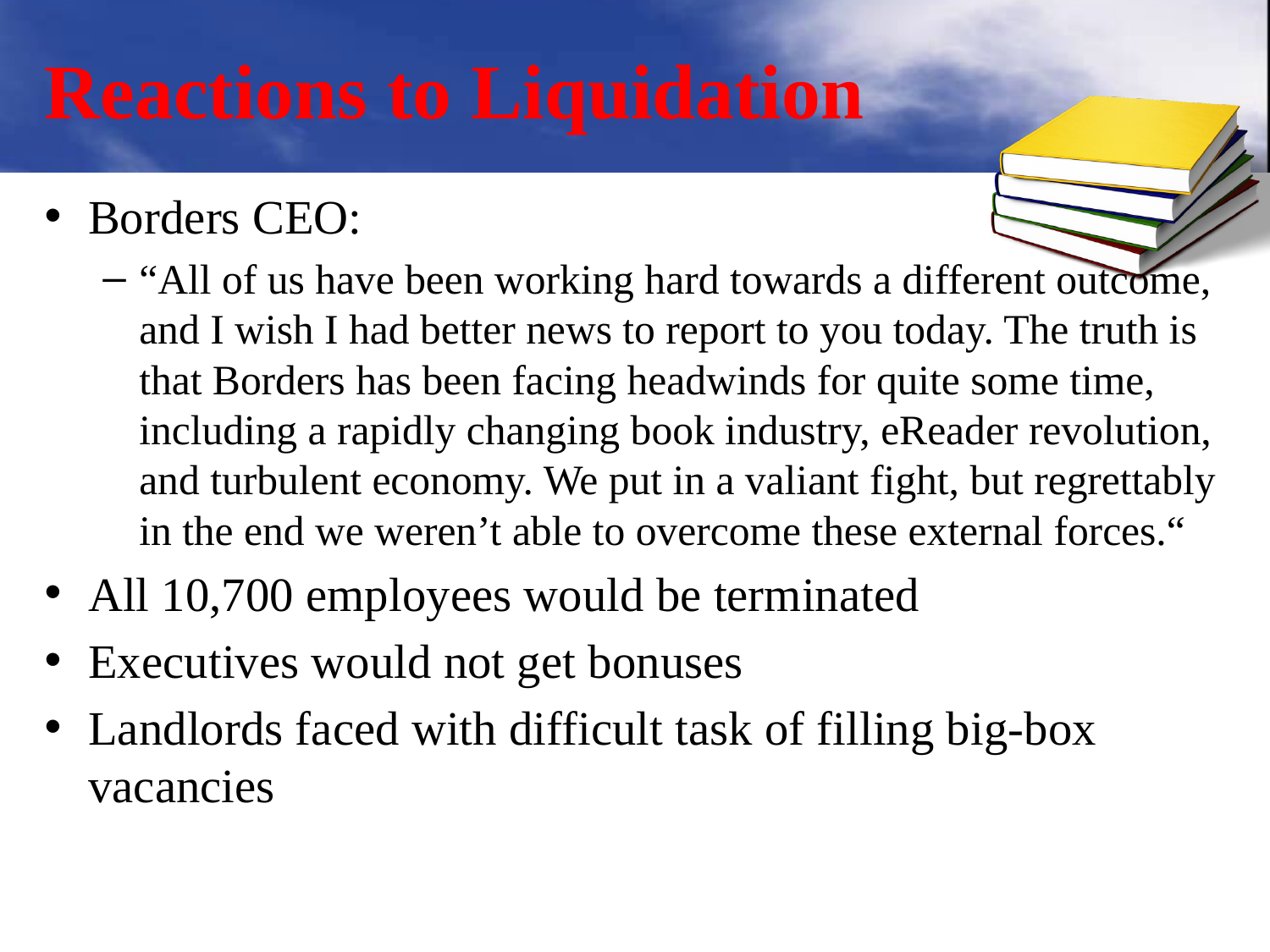

# Reactions to Liquidation
Borders CEO:
“All of us have been working hard towards a different outcome, and I wish I had better news to report to you today. The truth is that Borders has been facing headwinds for quite some time, including a rapidly changing book industry, eReader revolution, and turbulent economy. We put in a valiant fight, but regrettably in the end we weren’t able to overcome these external forces.“
All 10,700 employees would be terminated
Executives would not get bonuses
Landlords faced with difficult task of filling big-box vacancies